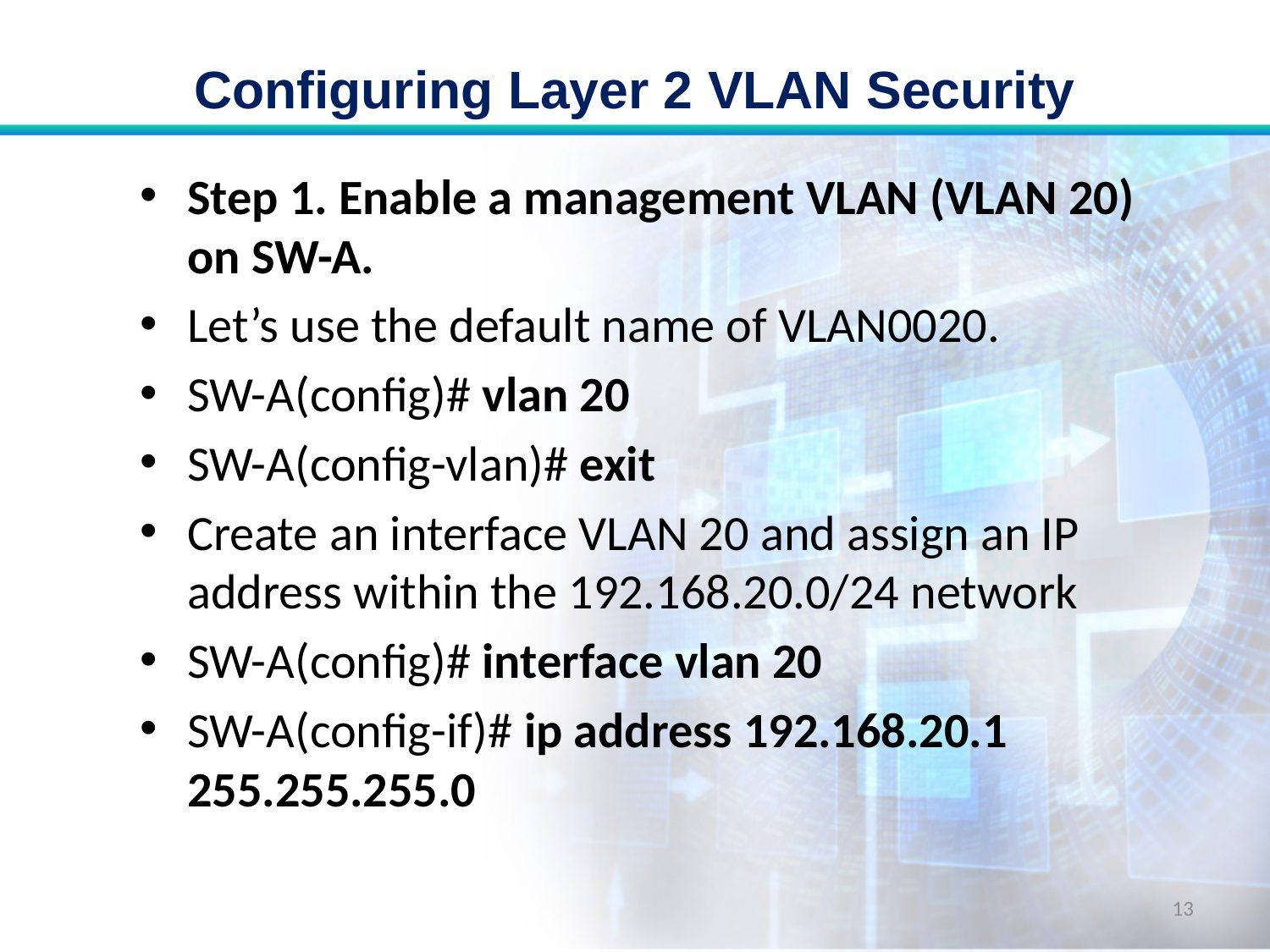

# Configuring Layer 2 VLAN Security
Step 1. Enable a management VLAN (VLAN 20) on SW-A.
Let’s use the default name of VLAN0020.
SW-A(config)# vlan 20
SW-A(config-vlan)# exit
Create an interface VLAN 20 and assign an IP address within the 192.168.20.0/24 network
SW-A(config)# interface vlan 20
SW-A(config-if)# ip address 192.168.20.1 255.255.255.0
13